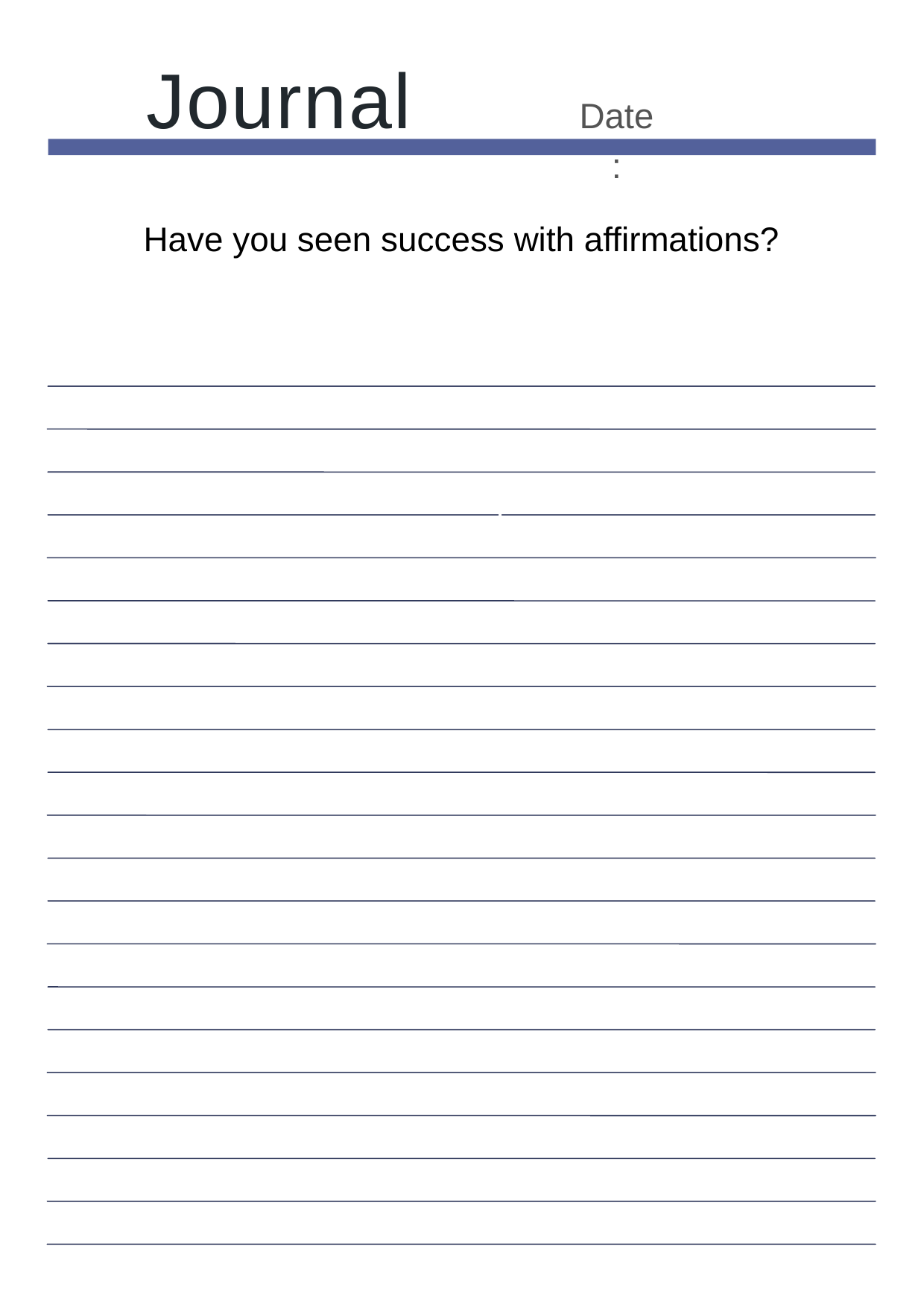

Journal
Date:

Have you seen success with affirmations?

Journal Prompt Here